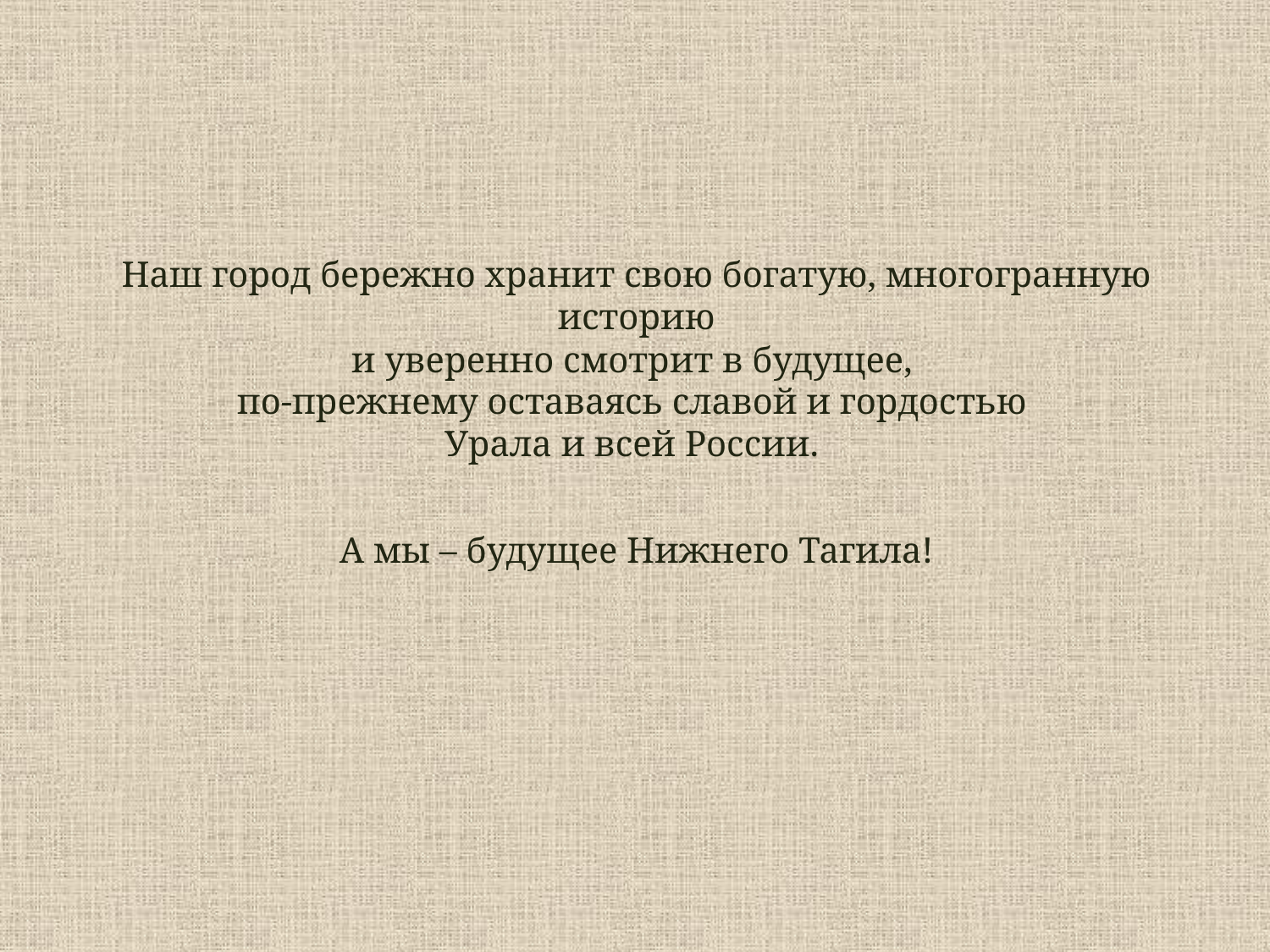

Наш город бережно хранит свою богатую, многогранную историю
и уверенно смотрит в будущее,
по-прежнему оставаясь славой и гордостью
Урала и всей России.

А мы – будущее Нижнего Тагила!